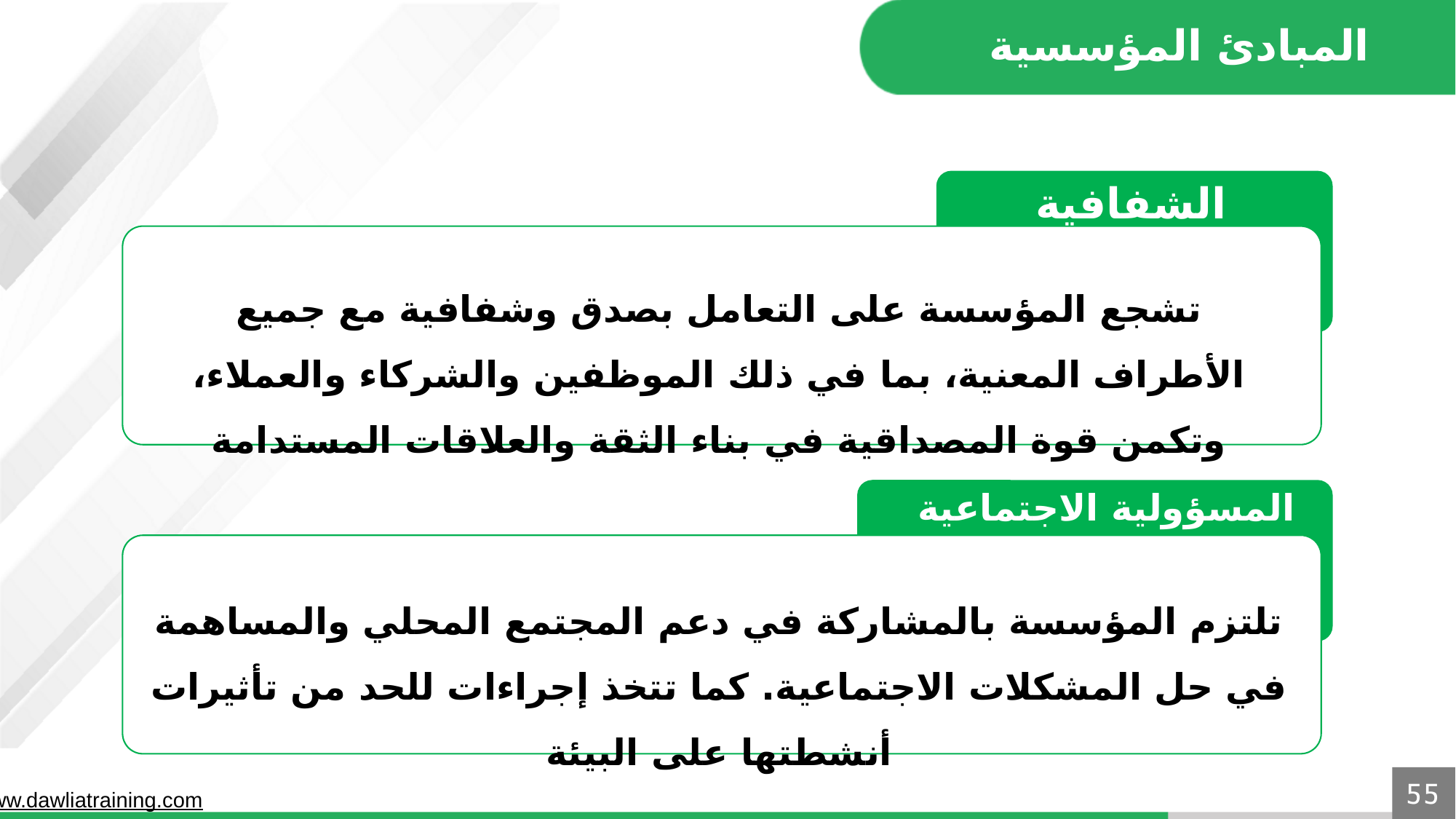

المبادئ المؤسسية
الشفافية والمصداقية

تشجع المؤسسة على التعامل بصدق وشفافية مع جميع الأطراف المعنية، بما في ذلك الموظفين والشركاء والعملاء، وتكمن قوة المصداقية في بناء الثقة والعلاقات المستدامة
المسؤولية الاجتماعية والبيئية

تلتزم المؤسسة بالمشاركة في دعم المجتمع المحلي والمساهمة في حل المشكلات الاجتماعية. كما تتخذ إجراءات للحد من تأثيرات أنشطتها على البيئة
55
www.dawliatraining.com